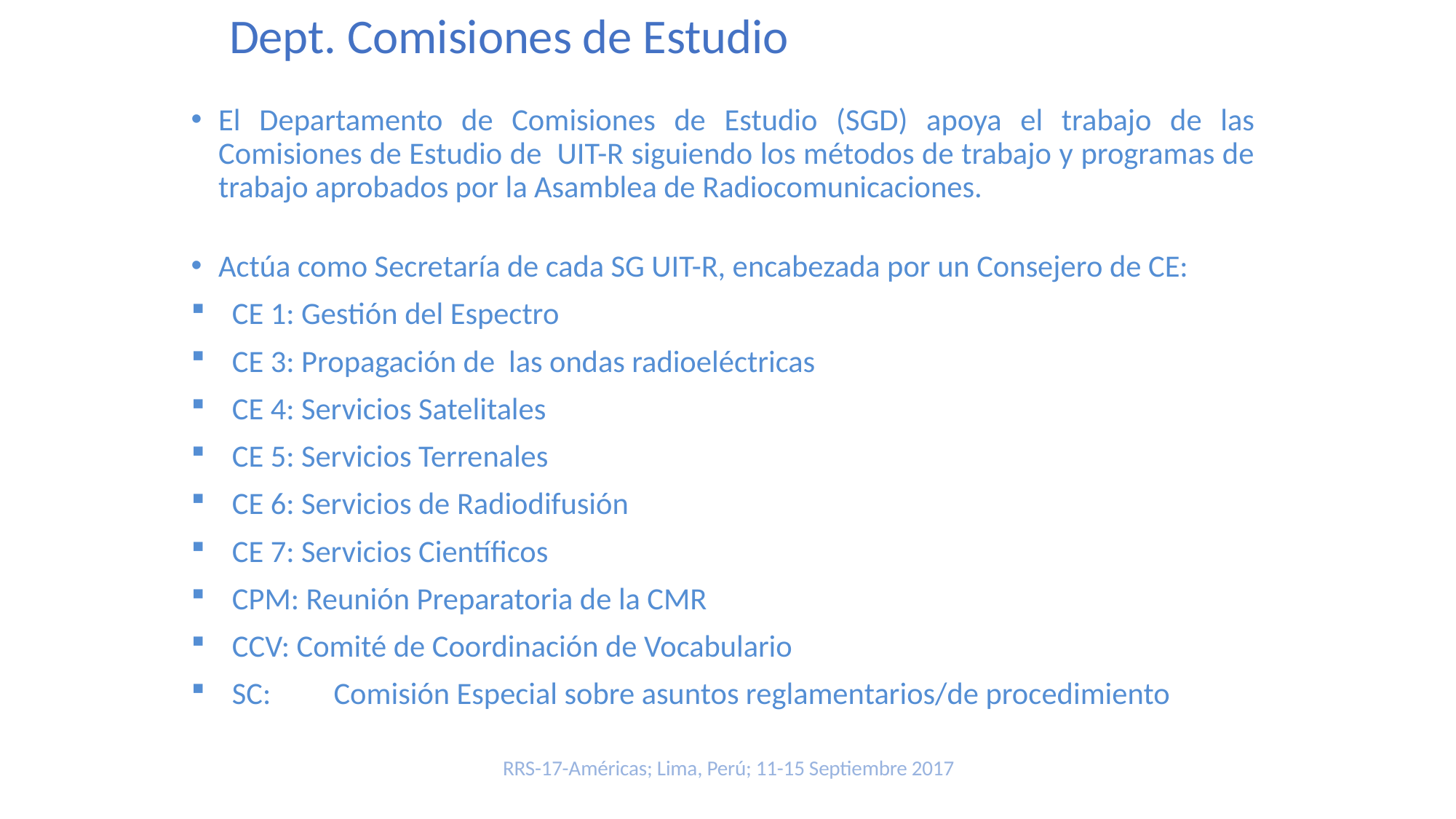

Dept. Comisiones de Estudio
El Departamento de Comisiones de Estudio (SGD) apoya el trabajo de las Comisiones de Estudio de  UIT-R siguiendo los métodos de trabajo y programas de trabajo aprobados por la Asamblea de Radiocomunicaciones.

Actúa como Secretaría de cada SG UIT-R, encabezada por un Consejero de CE:
CE 1: Gestión del Espectro
CE 3: Propagación de  las ondas radioeléctricas
CE 4: Servicios Satelitales
CE 5: Servicios Terrenales
CE 6: Servicios de Radiodifusión
CE 7: Servicios Científicos
CPM: Reunión Preparatoria de la CMR
CCV: Comité de Coordinación de Vocabulario
SC:	Comisión Especial sobre asuntos reglamentarios/de procedimiento

RRS-17-Américas; Lima, Perú; 11-15 Septiembre 2017